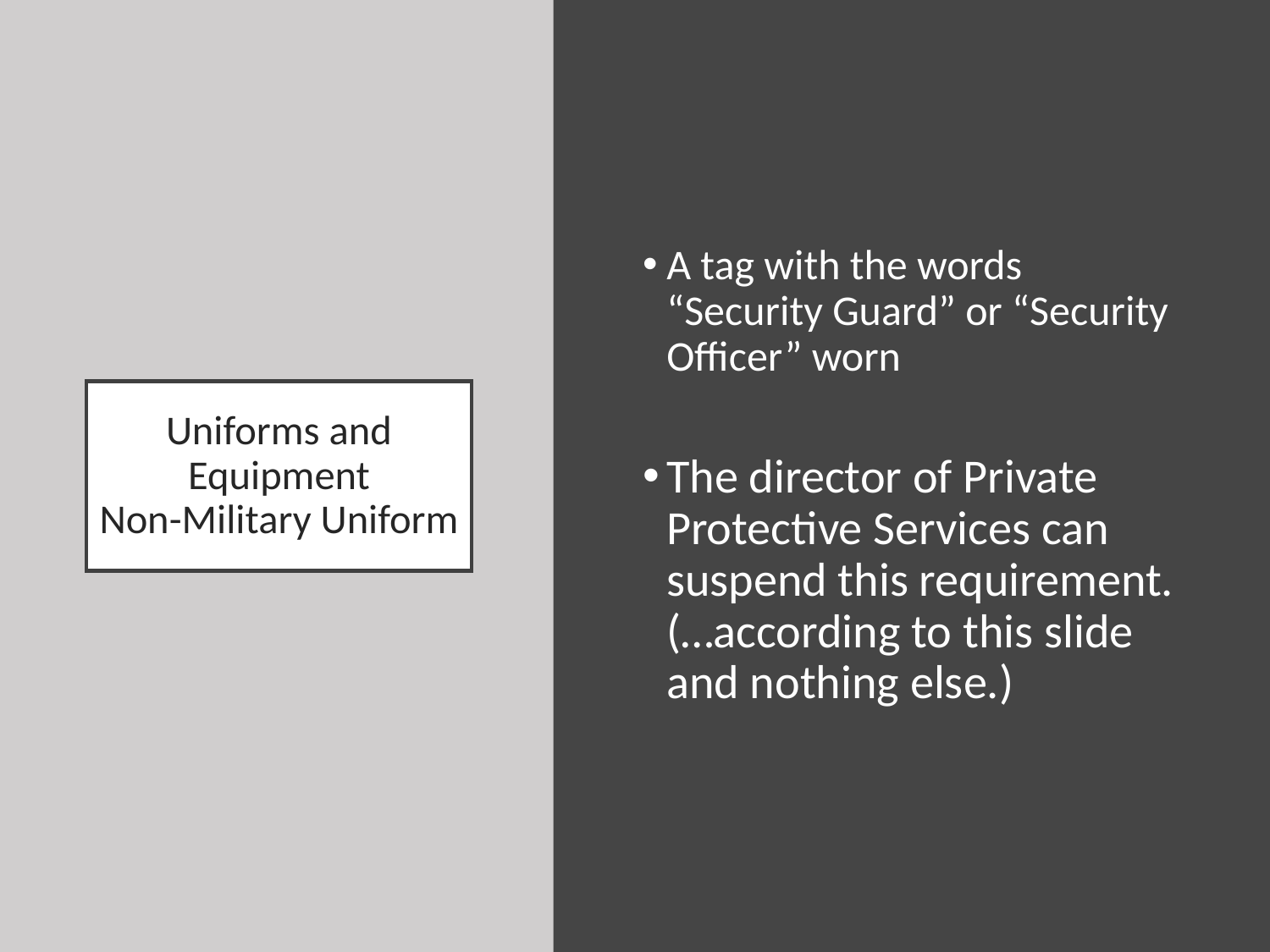

A tag with the words “Security Guard” or “Security Officer” worn

The director of Private Protective Services can suspend this requirement. (…according to this slide and nothing else.)
# Uniforms and Equipment Non-Military Uniform